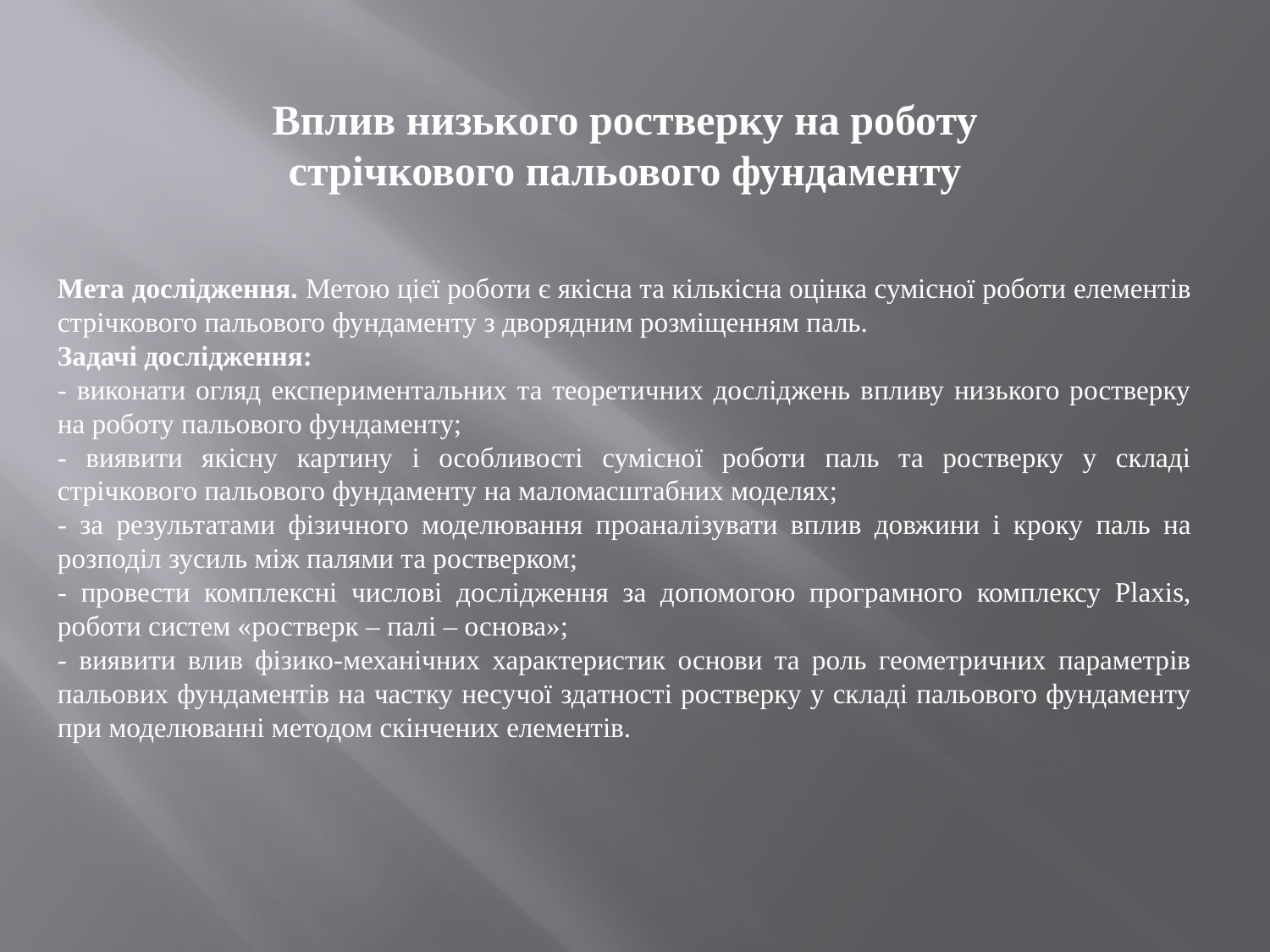

Вплив низького ростверку на роботу
стрічкового пальового фундаменту

Мета дослідження. Метою цієї роботи є якісна та кількісна оцінка сумісної роботи елементів стрічкового пальового фундаменту з дворядним розміщенням паль.
Задачі дослідження:
- виконати огляд експериментальних та теоретичних досліджень впливу низького ростверку на роботу пальового фундаменту;
- виявити якісну картину і особливості сумісної роботи паль та ростверку у складі стрічкового пальового фундаменту на маломасштабних моделях;
- за результатами фізичного моделювання проаналізувати вплив довжини і кроку паль на розподіл зусиль між палями та ростверком;
- провести комплексні числові дослідження за допомогою програмного комплексу Plaxis, роботи систем «ростверк – палі – основа»;
- виявити влив фізико-механічних характеристик основи та роль геометричних параметрів пальових фундаментів на частку несучої здатності ростверку у складі пальового фундаменту при моделюванні методом скінчених елементів.